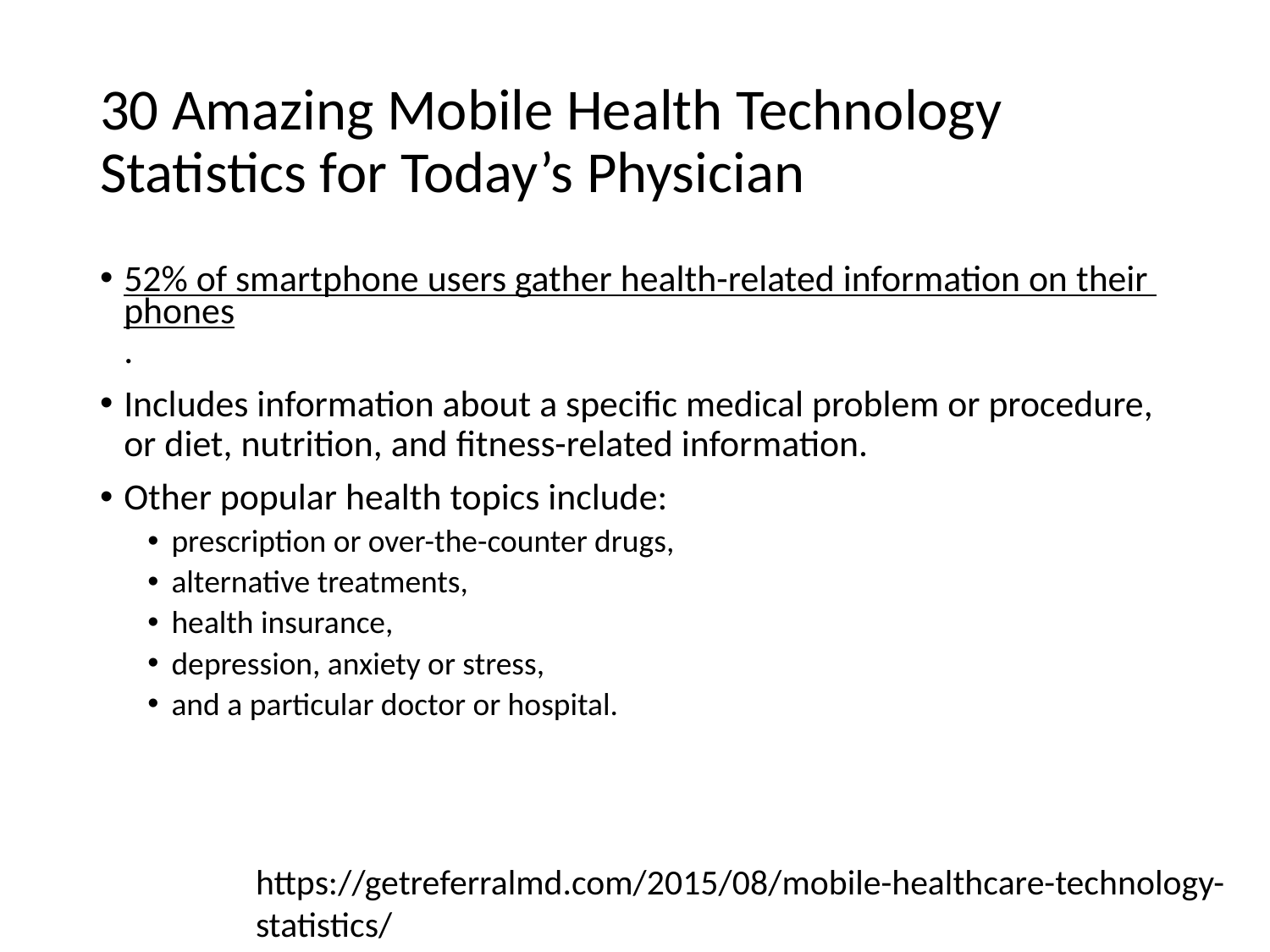

# 30 Amazing Mobile Health Technology Statistics for Today’s Physician
52% of smartphone users gather health-related information on their phones.
Includes information about a specific medical problem or procedure, or diet, nutrition, and fitness-related information.
Other popular health topics include:
prescription or over-the-counter drugs,
alternative treatments,
health insurance,
depression, anxiety or stress,
and a particular doctor or hospital.

https://getreferralmd.com/2015/08/mobile-healthcare-technology-statistics/